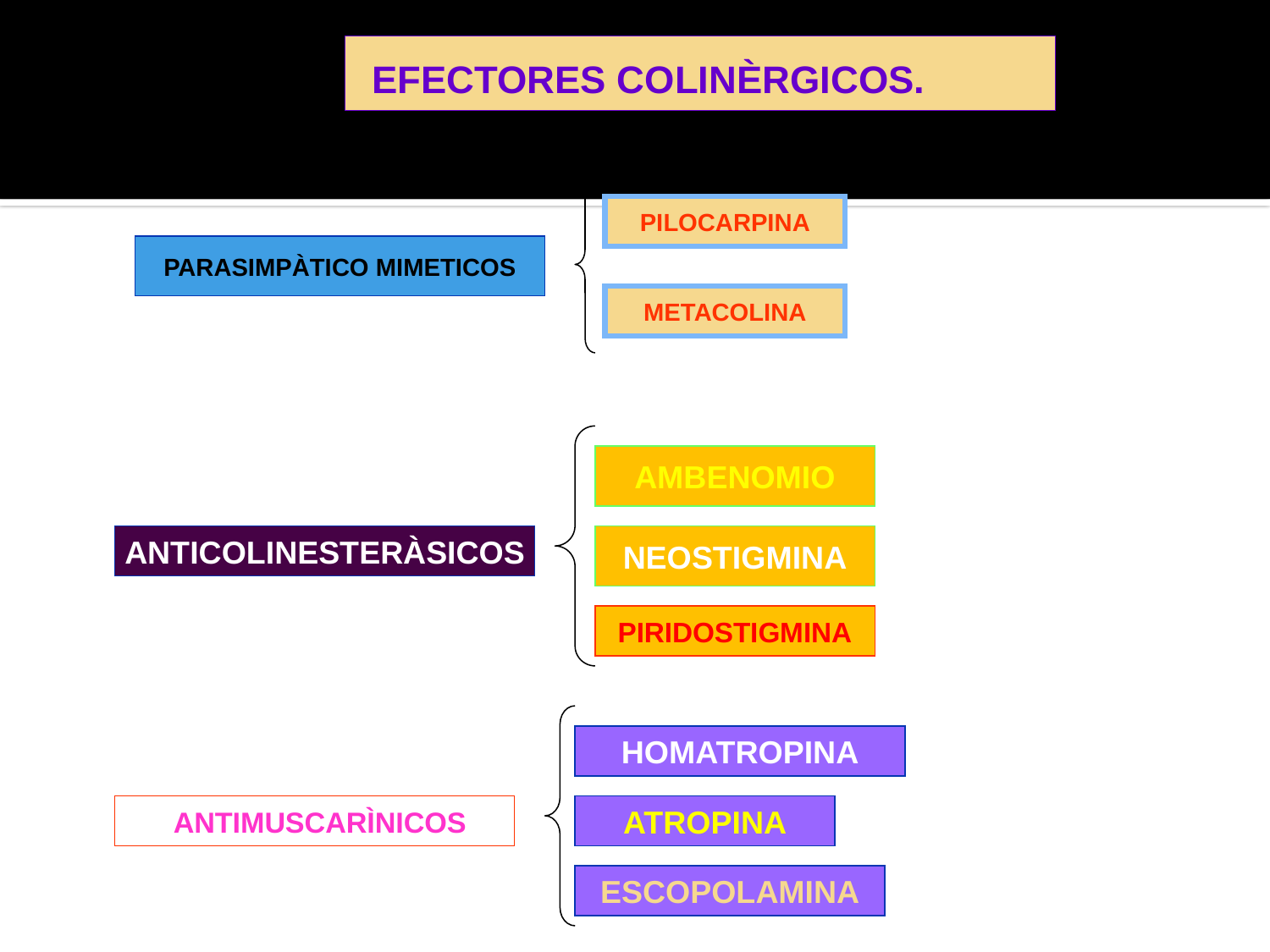

# EFECTORES COLINÈRGICOS.

PILOCARPINA

PARASIMPÀTICO MIMETICOS
METACOLINA

AMBENOMIO
ANTICOLINESTERÀSICOS
NEOSTIGMINA
PIRIDOSTIGMINA

HOMATROPINA
ANTIMUSCARÌNICOS

ATROPINA

ESCOPOLAMINA